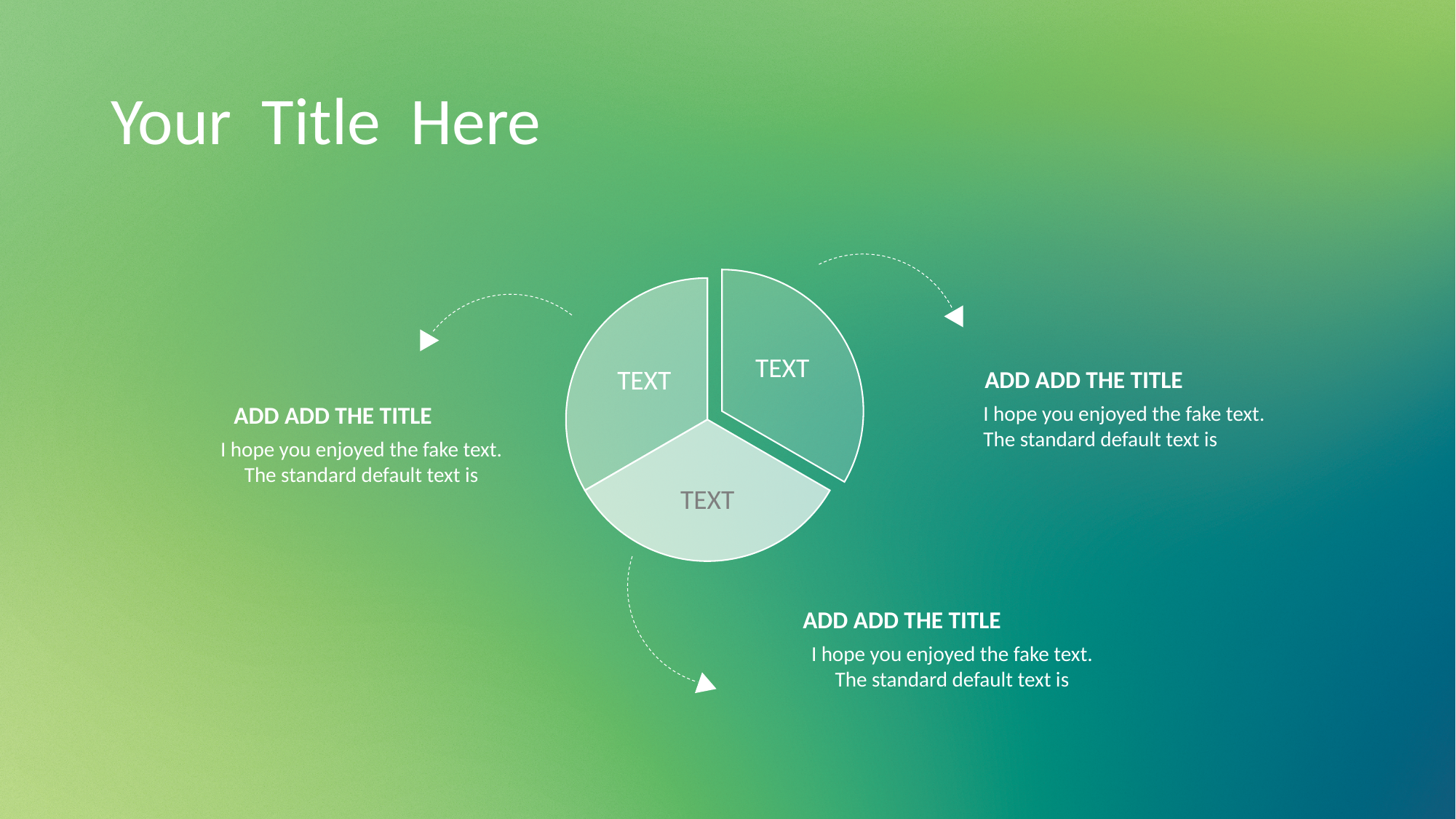

# Your  Title  Here

TEXT
TEXT
TEXT

ADD ADD THE TITLE
ADD ADD THE TITLE
I hope you enjoyed the fake text. The standard default text is
I hope you enjoyed the fake text. The standard default text is

ADD ADD THE TITLE
I hope you enjoyed the fake text. The standard default text is